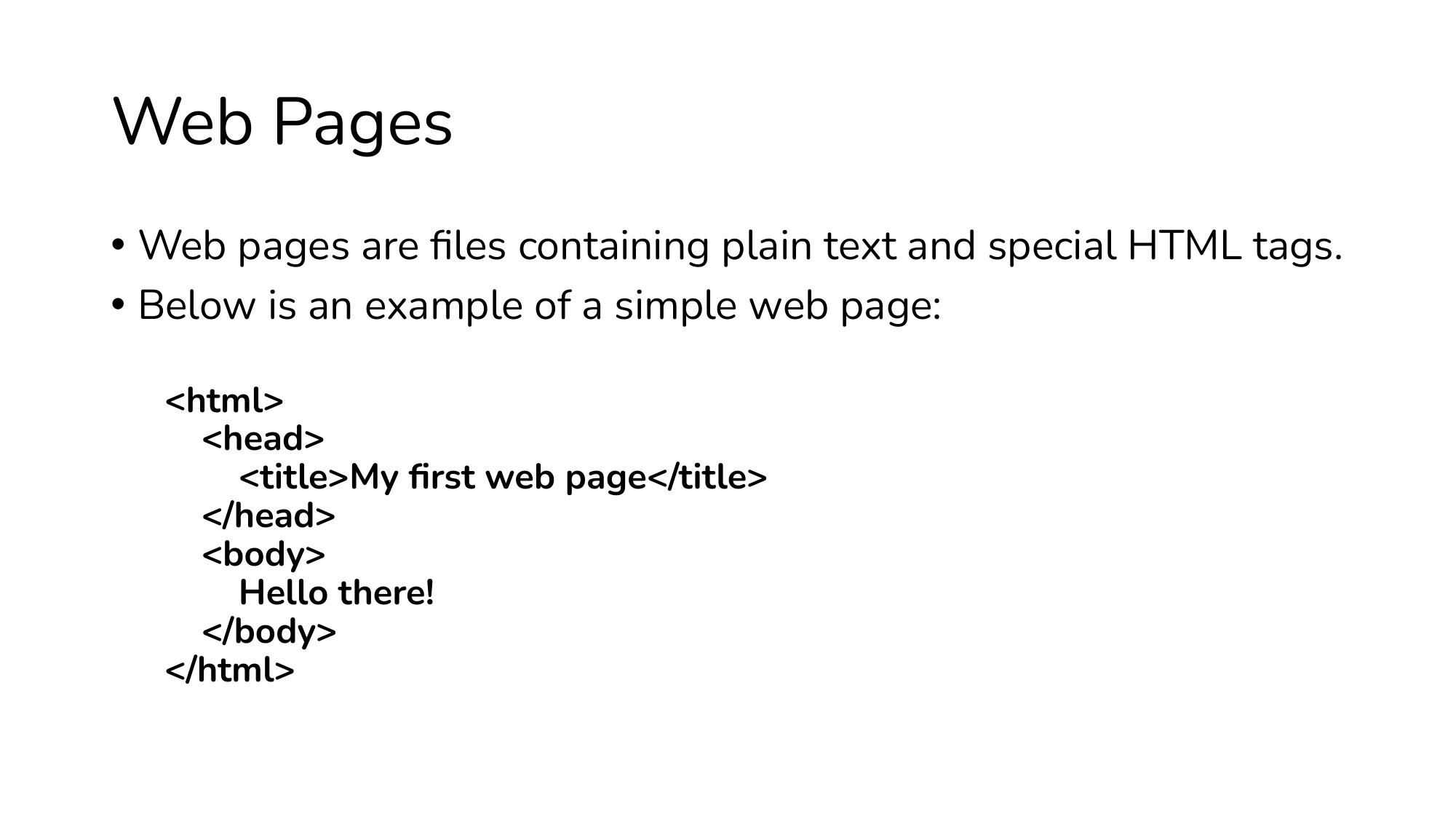

# Web Pages
Web pages are files containing plain text and special HTML tags.
Below is an example of a simple web page:

<html>               
    <head>           
        <title>My first web page</title>           
    </head>           
    <body>           
        Hello there!
    </body>           
</html>